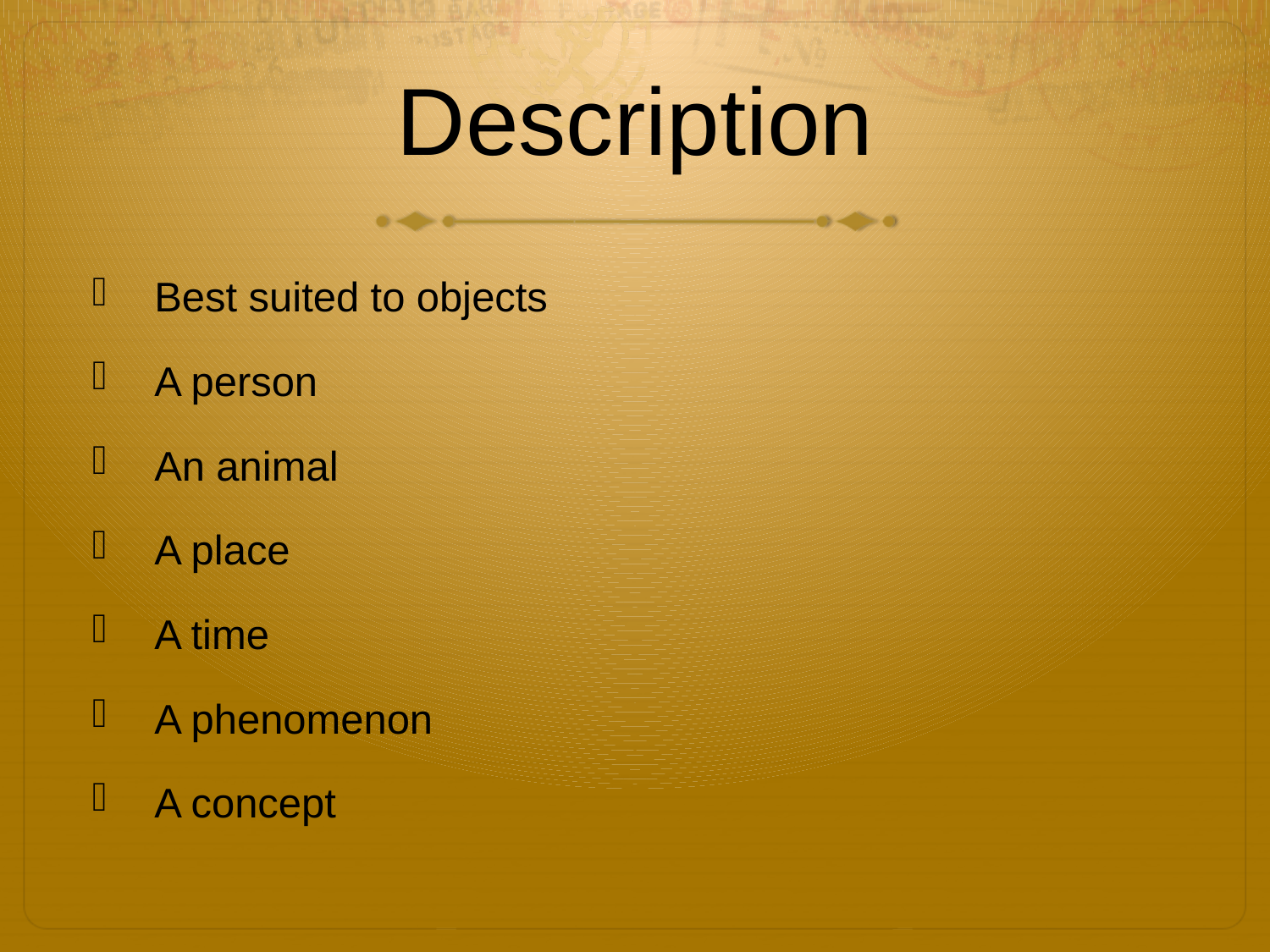

# Description
Best suited to objects
A person
An animal
A place
A time
A phenomenon
A concept